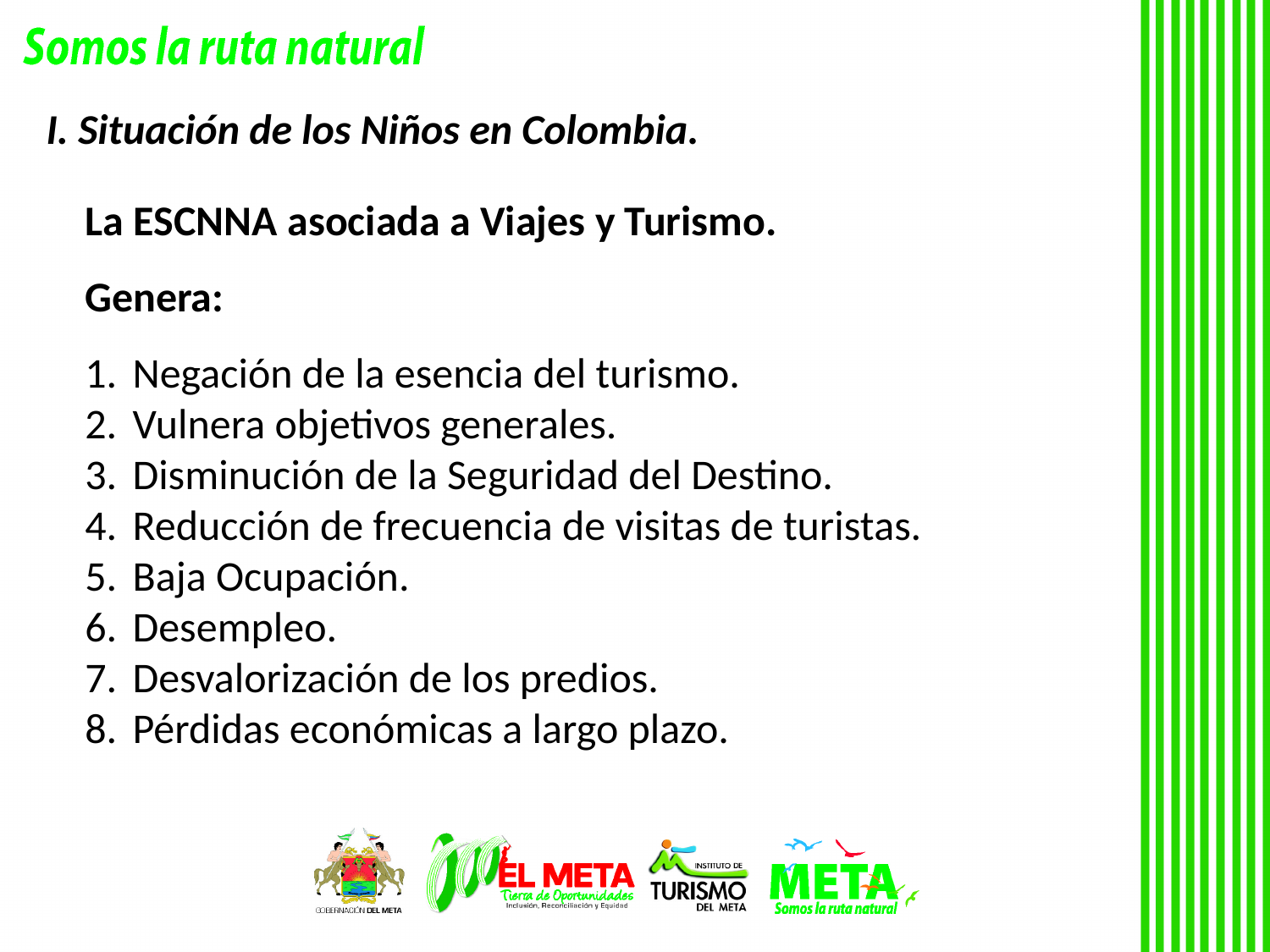

# I. Situación de los Niños en Colombia.
La ESCNNA asociada a Viajes y Turismo.

Genera:

Negación de la esencia del turismo.
Vulnera objetivos generales.
Disminución de la Seguridad del Destino.
Reducción de frecuencia de visitas de turistas.
Baja Ocupación.
Desempleo.
Desvalorización de los predios.
Pérdidas económicas a largo plazo.